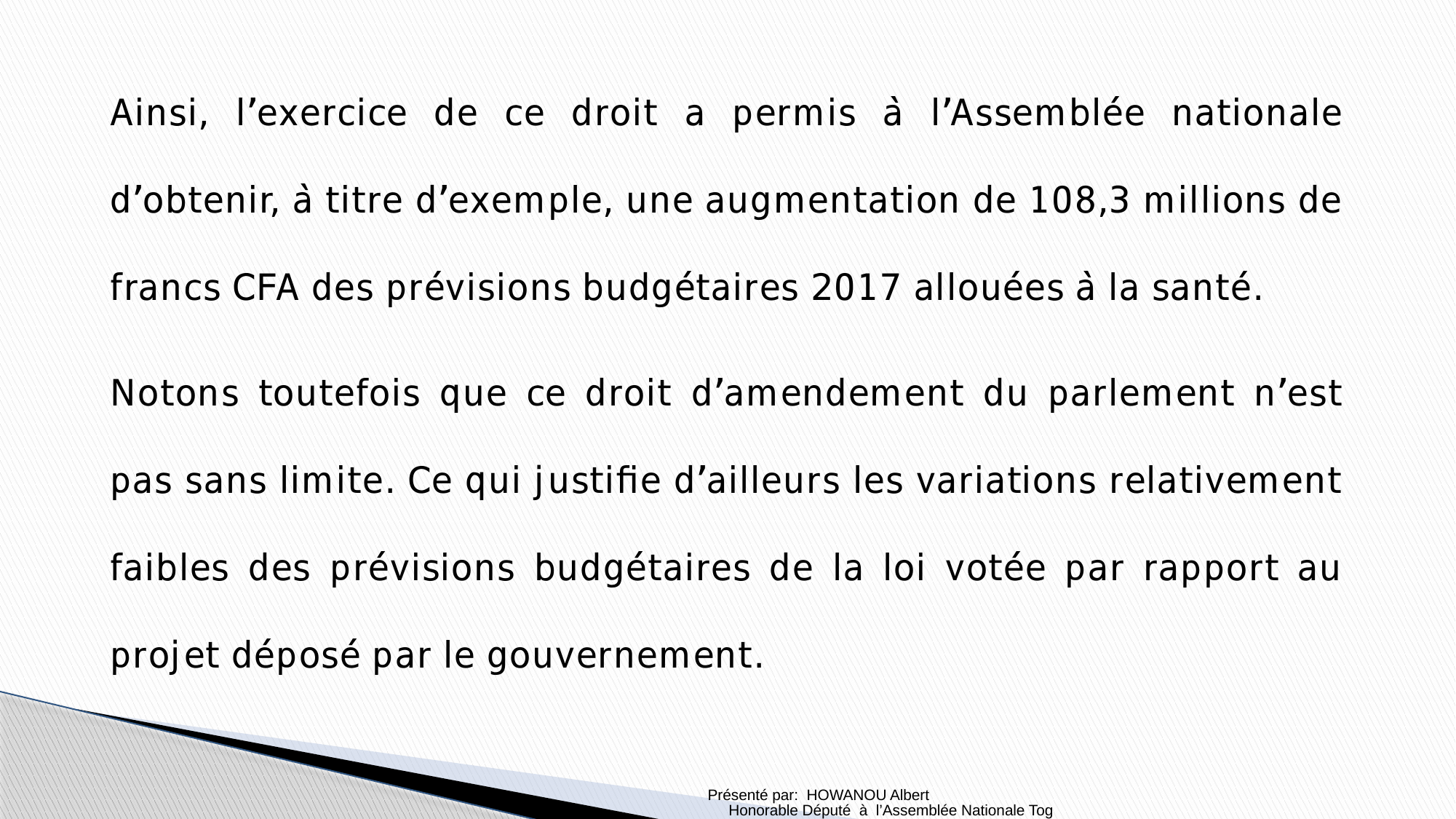

Ainsi, l’exercice de ce droit a permis à l’Assemblée nationale d’obtenir, à titre d’exemple, une augmentation de 108,3 millions de francs CFA des prévisions budgétaires 2017 allouées à la santé.
Notons toutefois que ce droit d’amendement du parlement n’est pas sans limite. Ce qui justifie d’ailleurs les variations relativement faibles des prévisions budgétaires de la loi votée par rapport au projet déposé par le gouvernement.

Présenté par:  HOWANOU Albert                                    Honorable Député  à  l’Assemblée Nationale Togolaise